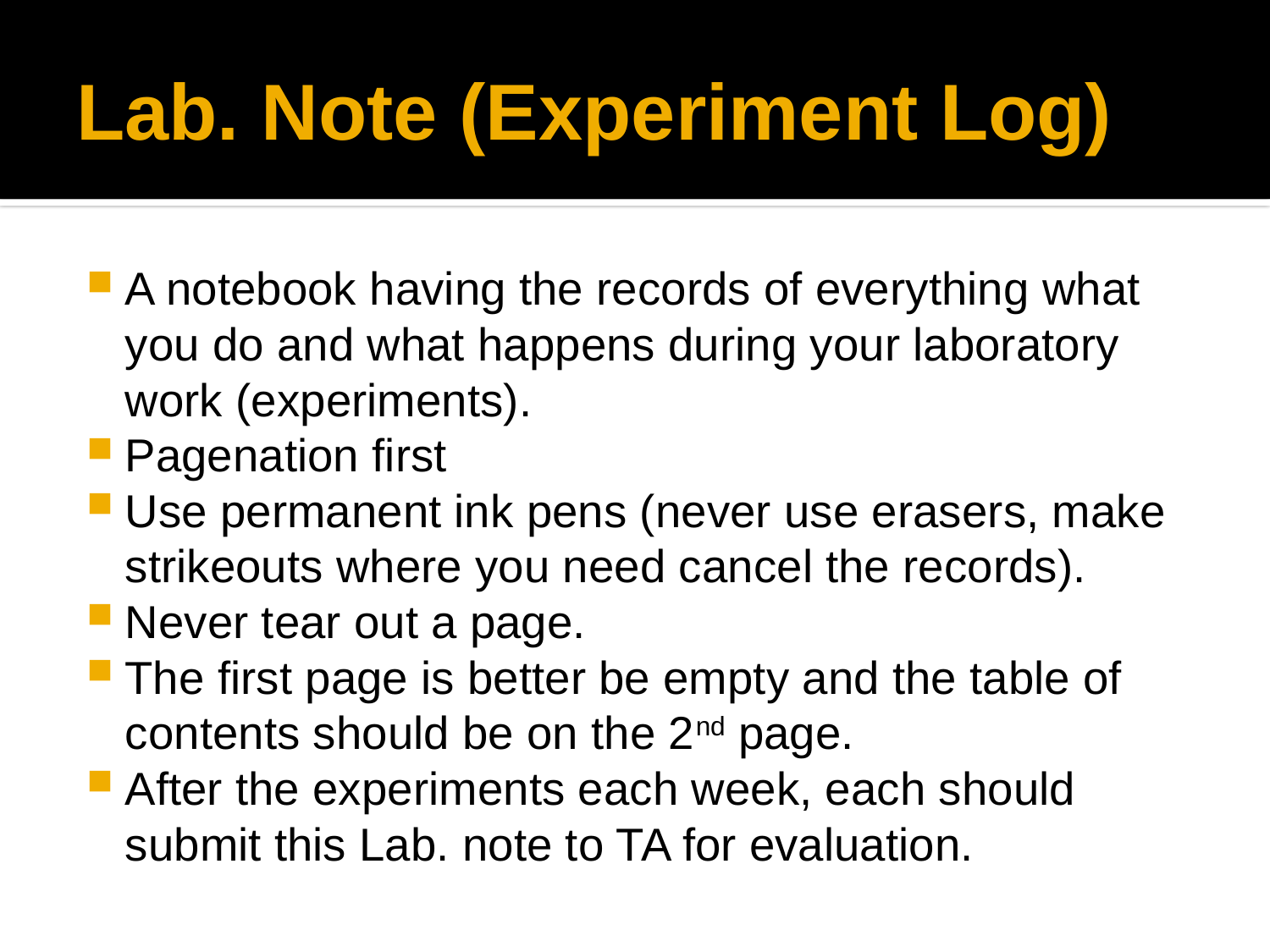

# Lab. Note (Experiment Log)
A notebook having the records of everything what you do and what happens during your laboratory work (experiments).
Pagenation first
Use permanent ink pens (never use erasers, make strikeouts where you need cancel the records).
Never tear out a page.
The first page is better be empty and the table of contents should be on the 2nd page.
After the experiments each week, each should submit this Lab. note to TA for evaluation.